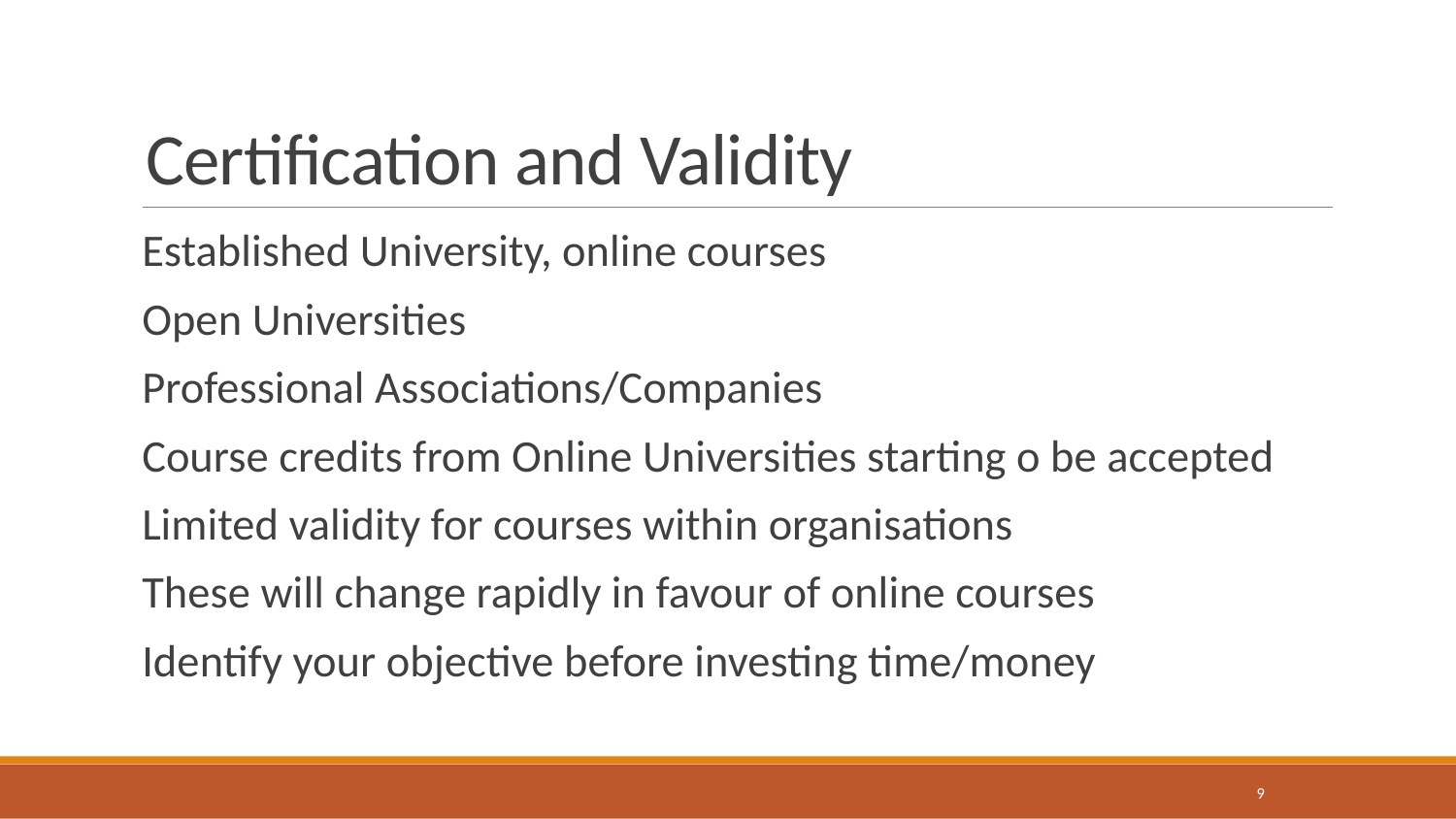

# Certification and Validity
Established University, online courses
Open Universities
Professional Associations/Companies
Course credits from Online Universities starting o be accepted
Limited validity for courses within organisations
These will change rapidly in favour of online courses
Identify your objective before investing time/money
9